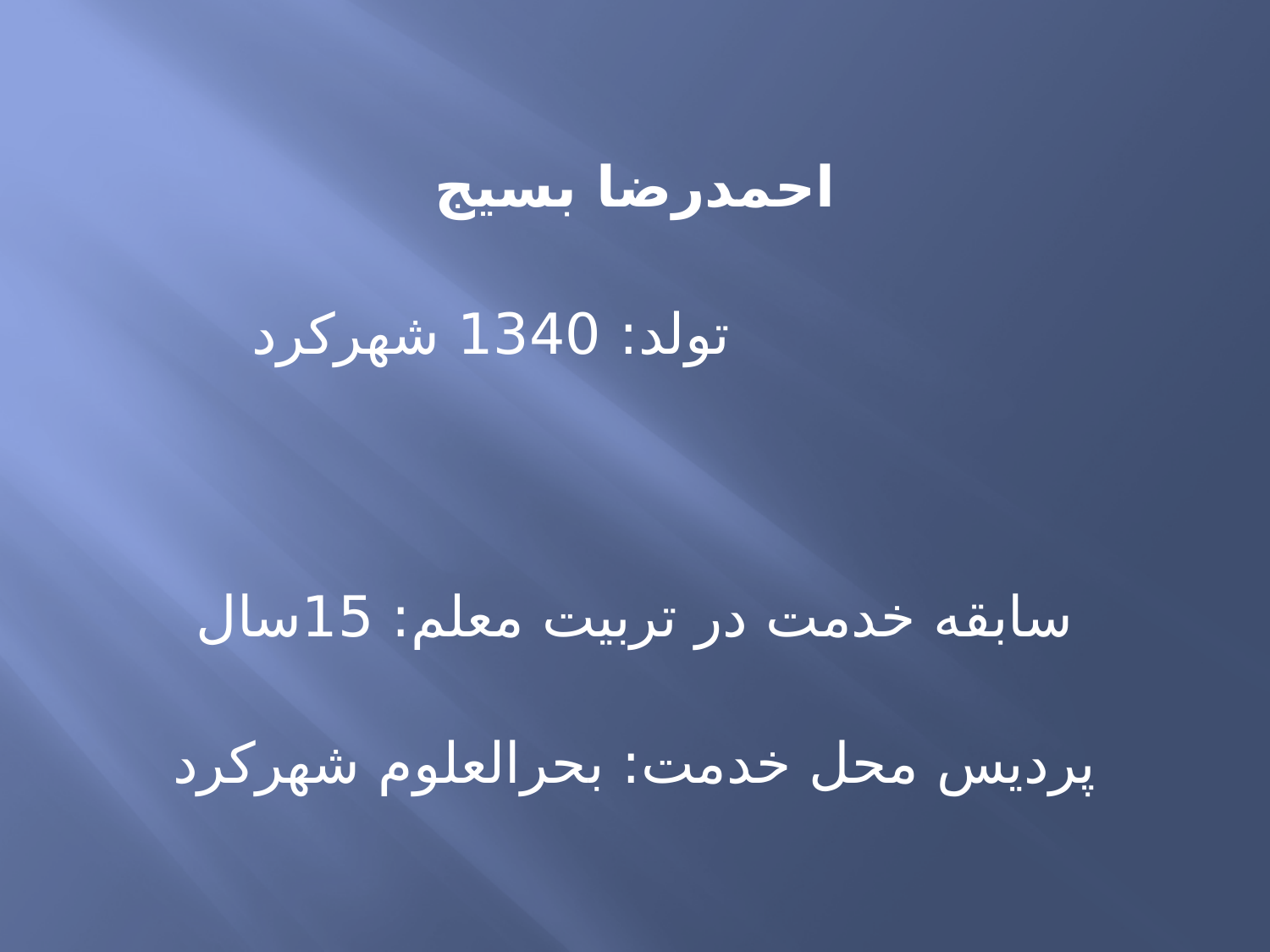

احمدرضا بسیج
                        تولد: 1340 شهرکرد
سابقه خدمت در تربیت معلم: 15سال
پردیس محل خدمت: بحرالعلوم شهرکرد